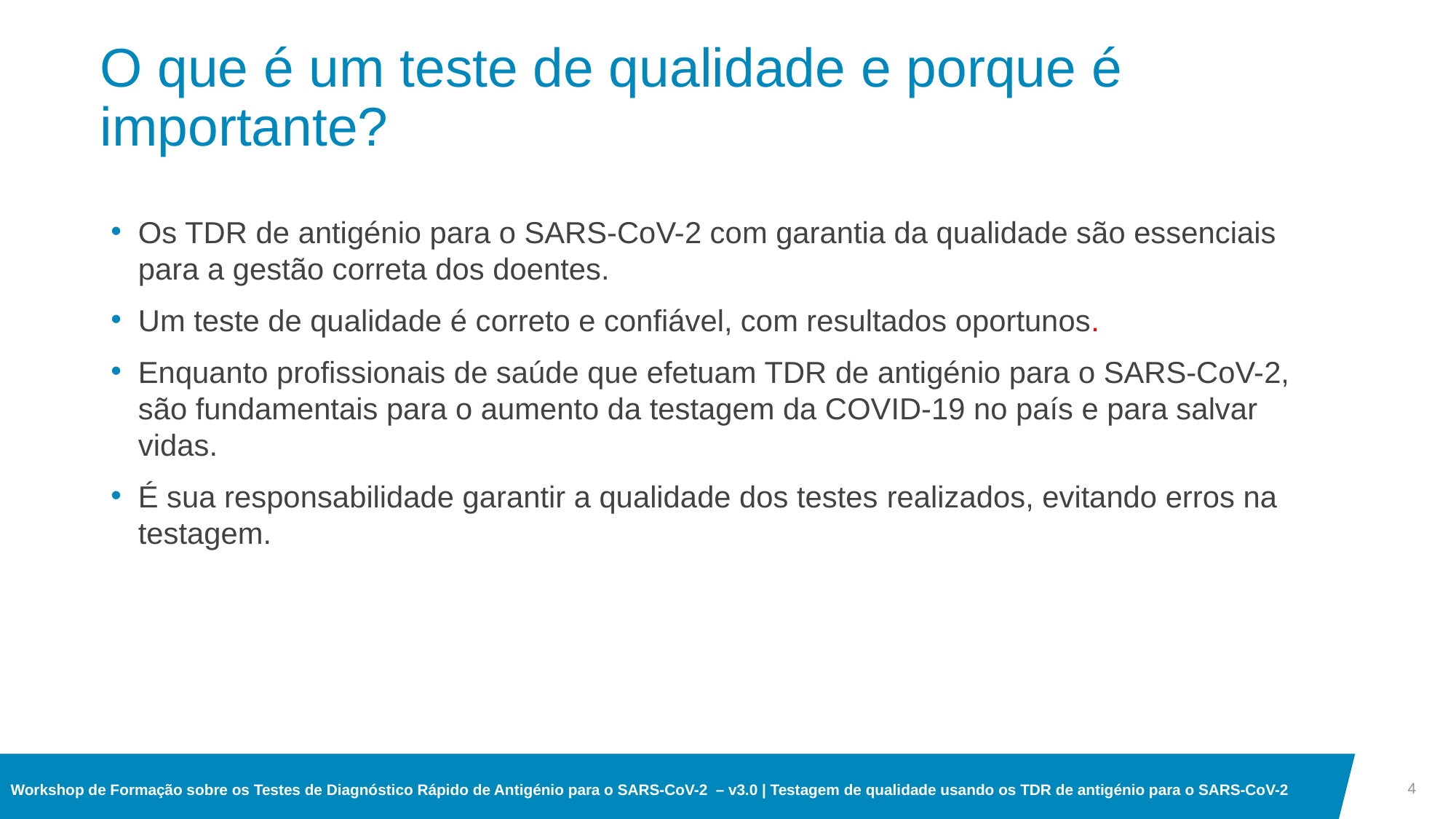

# O que é um teste de qualidade e porque é importante?
Os TDR de antigénio para o SARS-CoV-2 com garantia da qualidade são essenciais para a gestão correta dos doentes.
Um teste de qualidade é correto e confiável, com resultados oportunos.
Enquanto profissionais de saúde que efetuam TDR de antigénio para o SARS-CoV-2, são fundamentais para o aumento da testagem da COVID-19 no país e para salvar vidas.
É sua responsabilidade garantir a qualidade dos testes realizados, evitando erros na testagem.

4
Workshop de Formação sobre os Testes de Diagnóstico Rápido de Antigénio para o SARS-CoV-2  – v3.0 | Testagem de qualidade usando os TDR de antigénio para o SARS-CoV-2